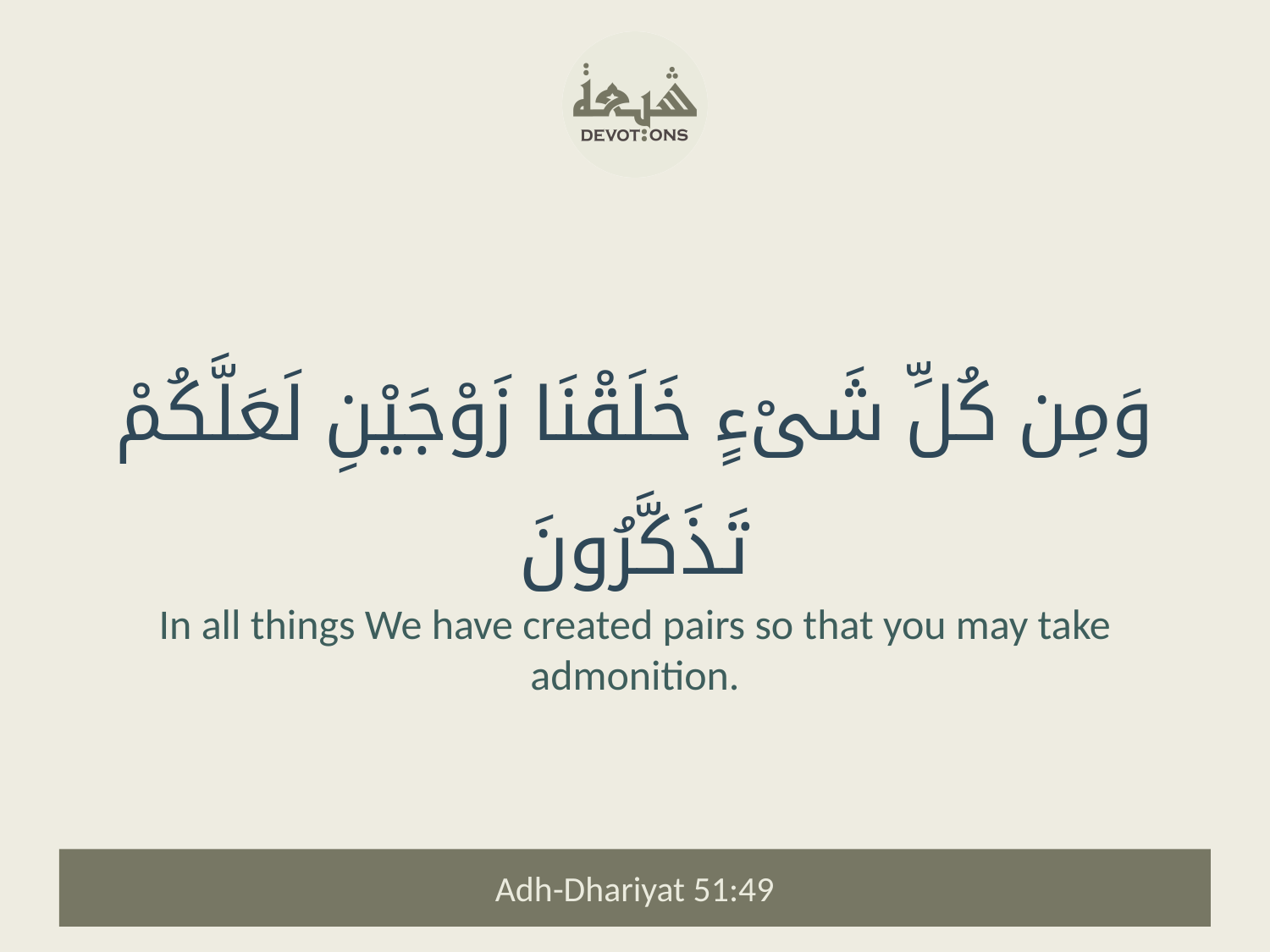

وَمِن كُلِّ شَىْءٍ خَلَقْنَا زَوْجَيْنِ لَعَلَّكُمْ تَذَكَّرُونَ
In all things We have created pairs so that you may take admonition.
Adh-Dhariyat 51:49